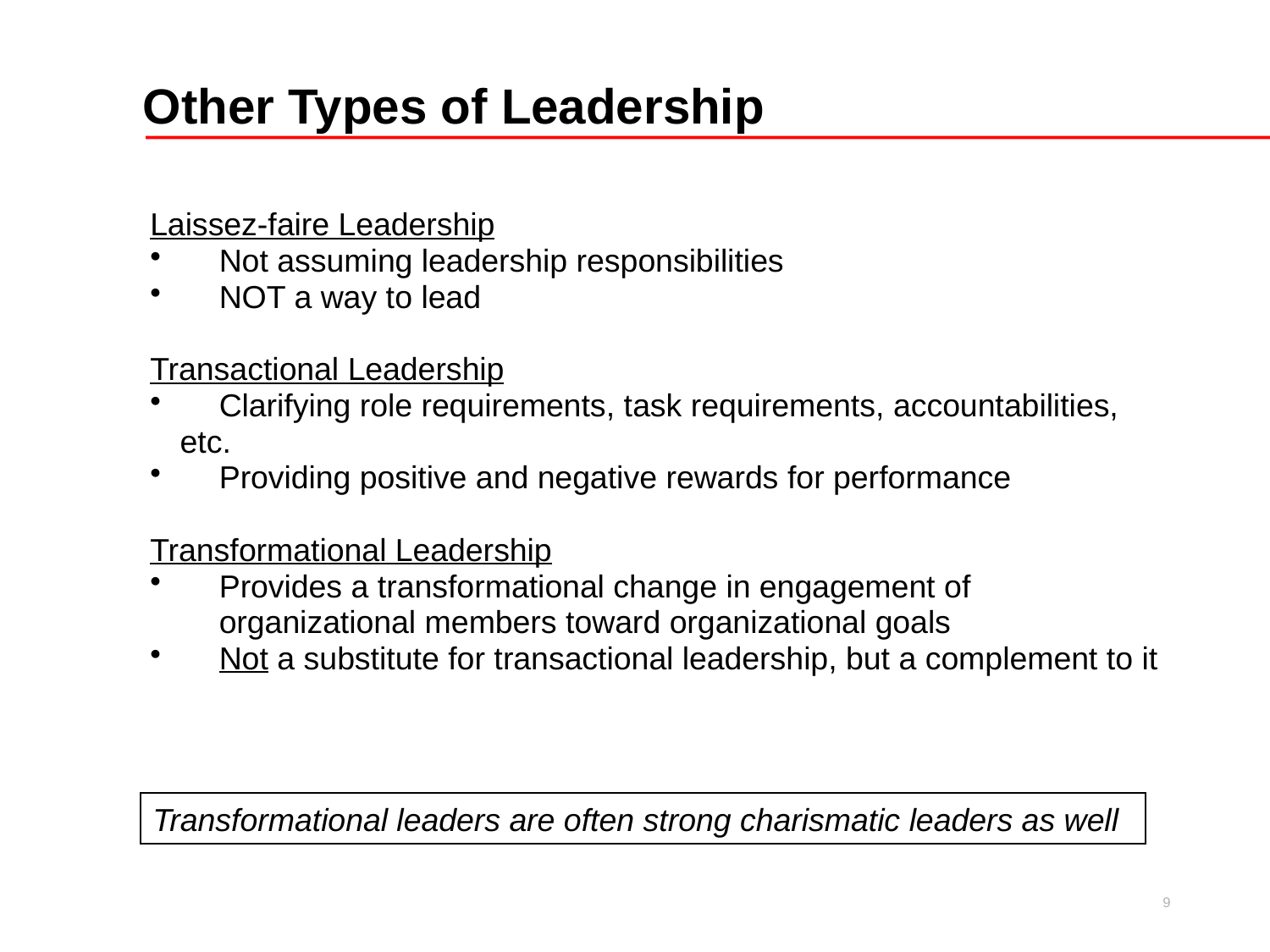

Other Types of Leadership
Laissez-faire Leadership
 	Not assuming leadership responsibilities
 	NOT a way to lead

Transactional Leadership
 	Clarifying role requirements, task requirements, accountabilities, etc.
 	Providing positive and negative rewards for performance

Transformational Leadership
 	Provides a transformational change in engagement of
	organizational members toward organizational goals
 	Not a substitute for transactional leadership, but a complement to it

Transformational leaders are often strong charismatic leaders as well
9